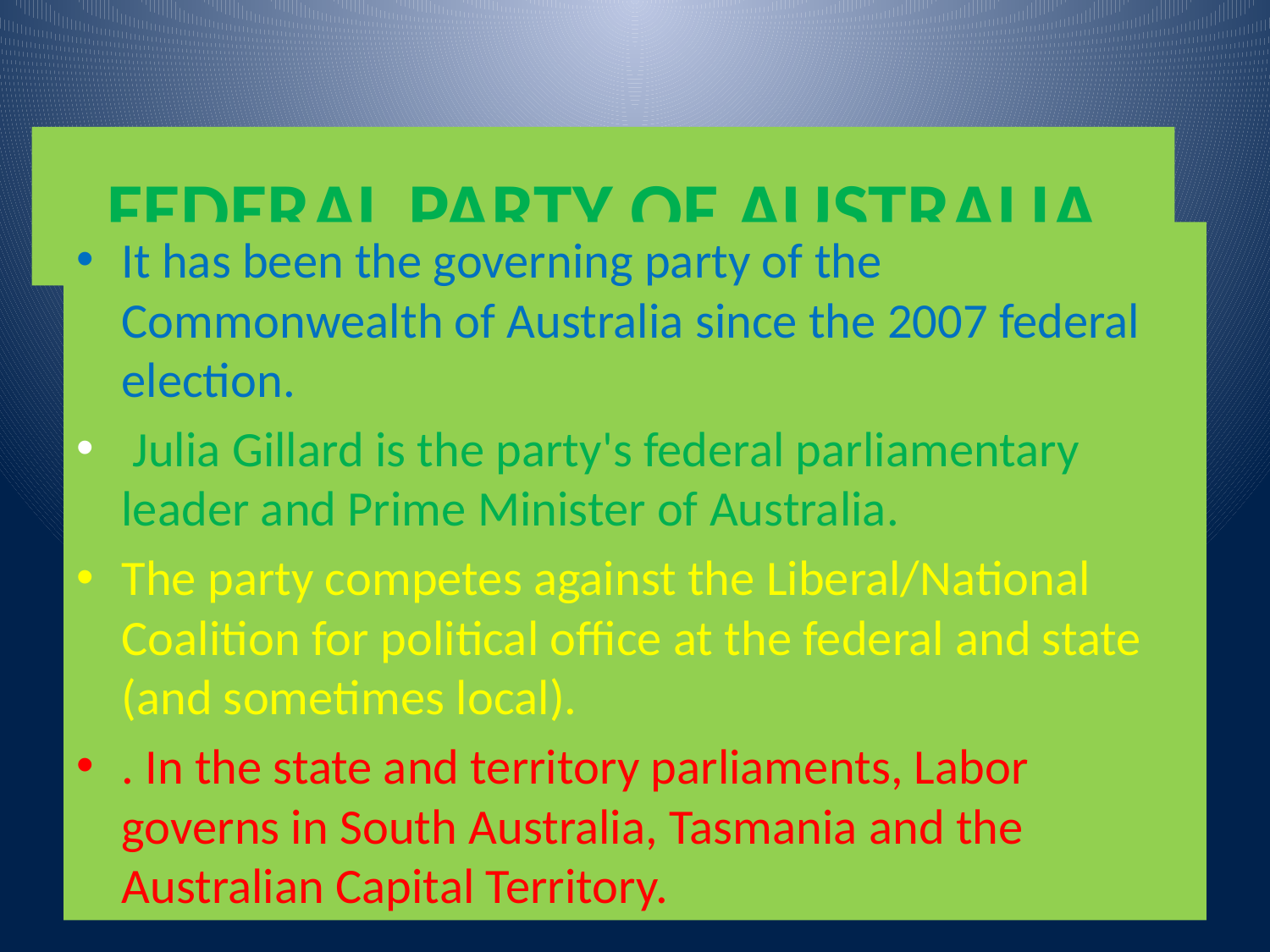

# FEDERAL PARTY OF AUSTRALIA
It has been the governing party of the Commonwealth of Australia since the 2007 federal election.
 Julia Gillard is the party's federal parliamentary leader and Prime Minister of Australia.
The party competes against the Liberal/National Coalition for political office at the federal and state (and sometimes local).
. In the state and territory parliaments, Labor governs in South Australia, Tasmania and the Australian Capital Territory.